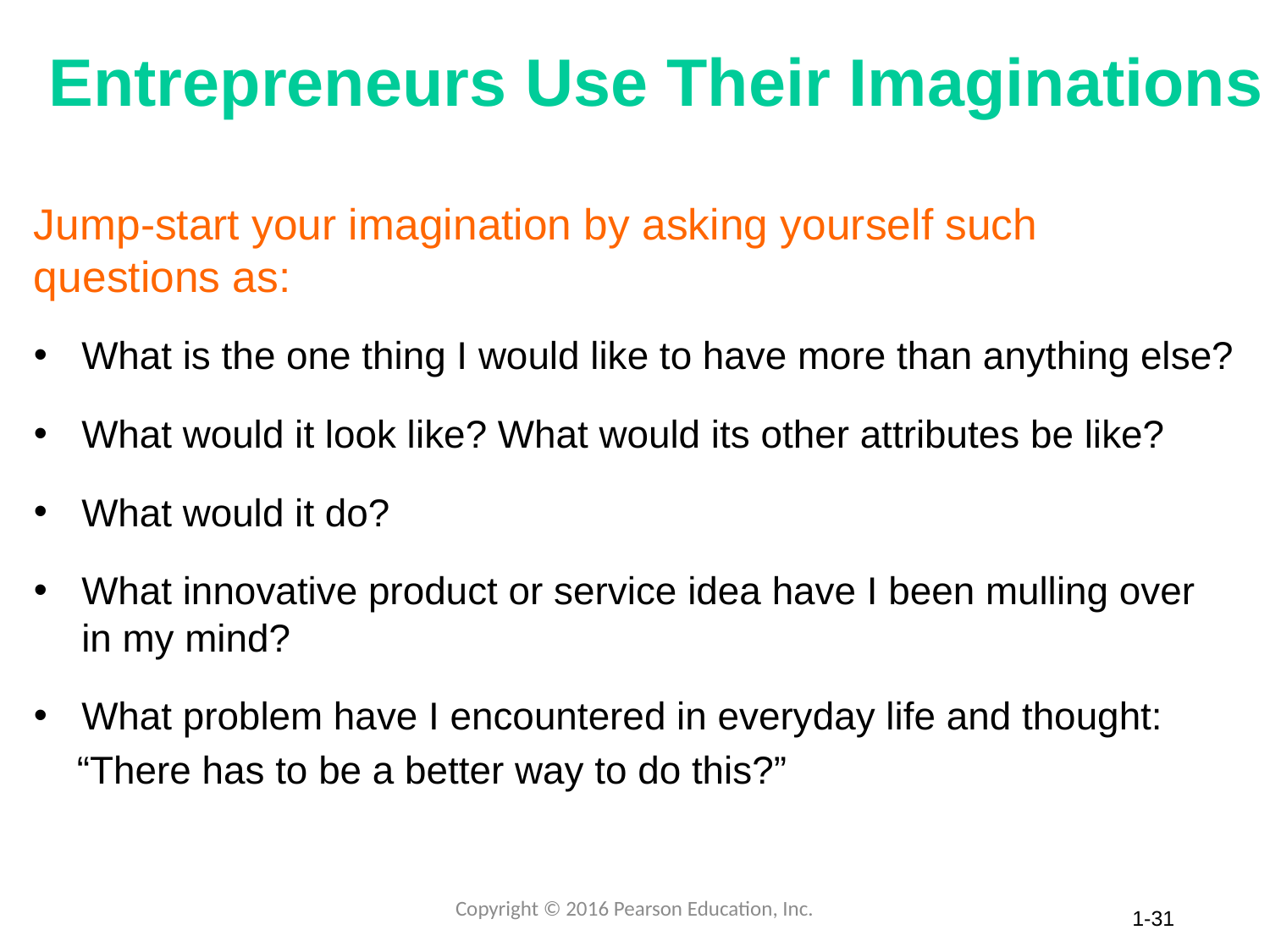

# Entrepreneurs Use Their Imaginations
Jump-start your imagination by asking yourself such questions as:

What is the one thing I would like to have more than anything else?

What would it look like? What would its other attributes be like?

What would it do?

What innovative product or service idea have I been mulling over in my mind?

What problem have I encountered in everyday life and thought:
    “There has to be a better way to do this?”
Copyright © 2016 Pearson Education, Inc.